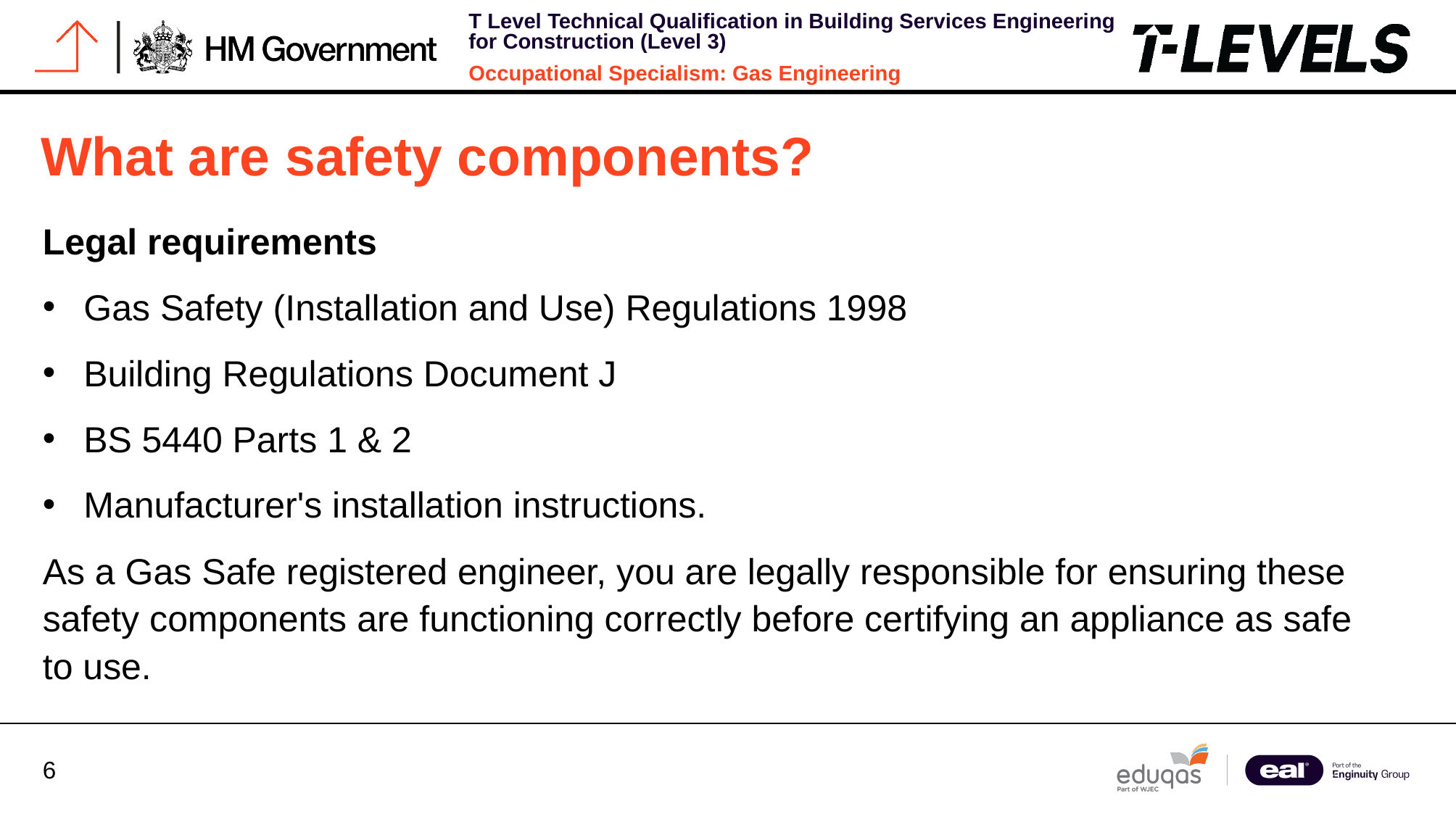

# What are safety components?
Legal requirements
Gas Safety (Installation and Use) Regulations 1998
Building Regulations Document J
BS 5440 Parts 1 & 2
Manufacturer's installation instructions.
As a Gas Safe registered engineer, you are legally responsible for ensuring these safety components are functioning correctly before certifying an appliance as safe to use.